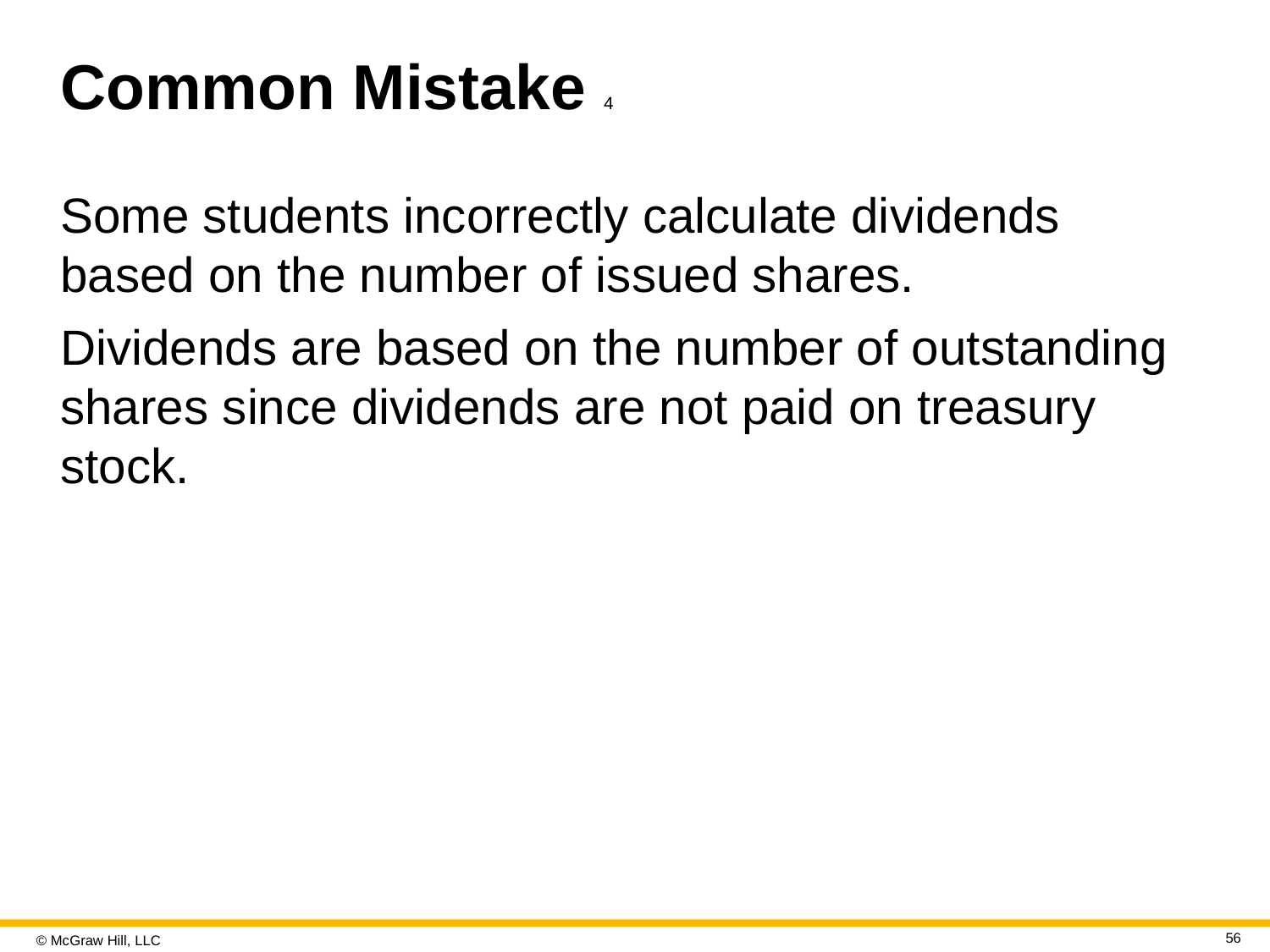

# Common Mistake 4
Some students incorrectly calculate dividends based on the number of issued shares.
Dividends are based on the number of outstanding shares since dividends are not paid on treasury stock.
56